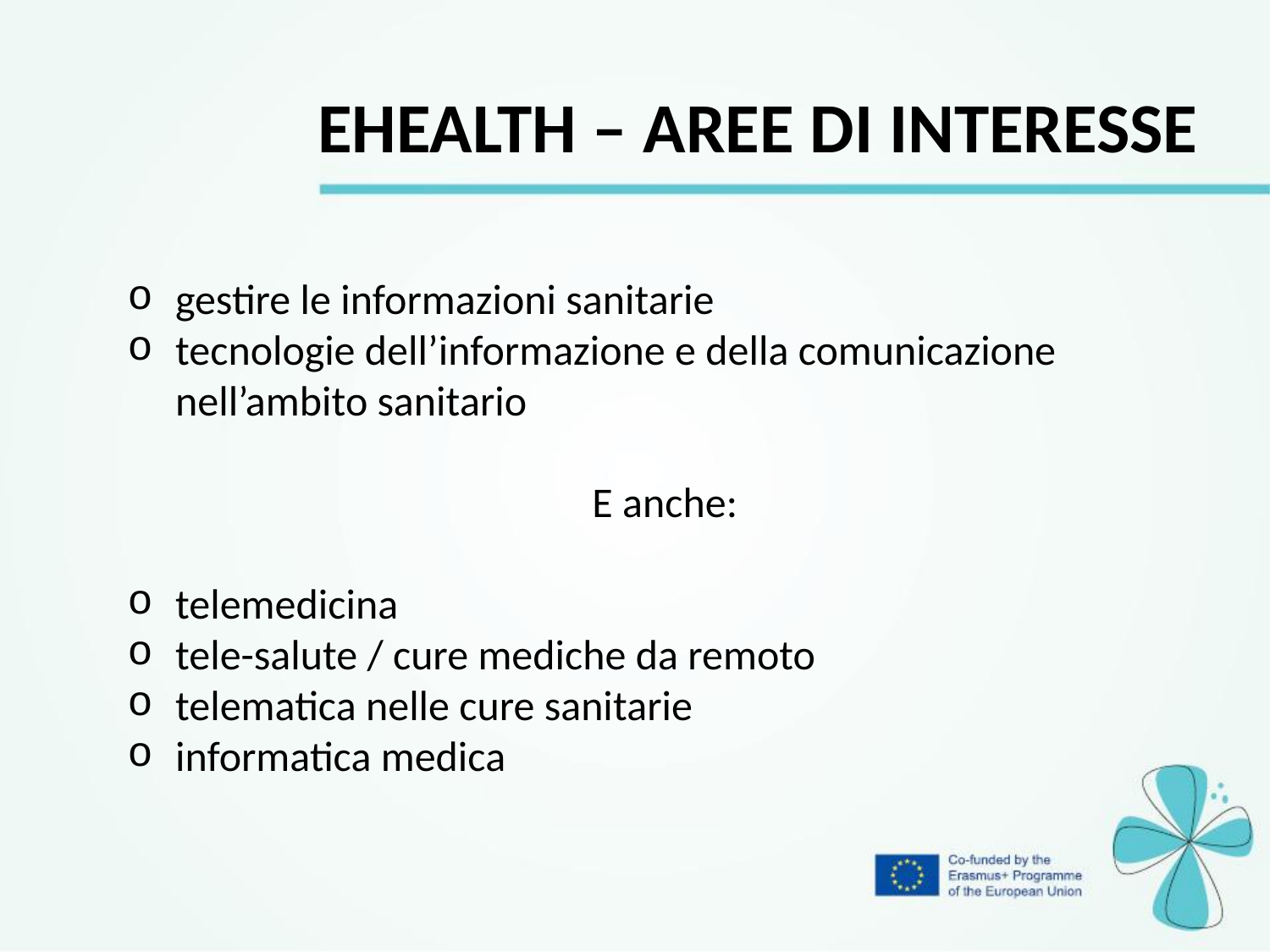

EHEALTH – AREE DI INTERESSE
gestire le informazioni sanitarie
tecnologie dell’informazione e della comunicazione nell’ambito sanitario

E anche:

telemedicina
tele-salute / cure mediche da remoto
telematica nelle cure sanitarie
informatica medica